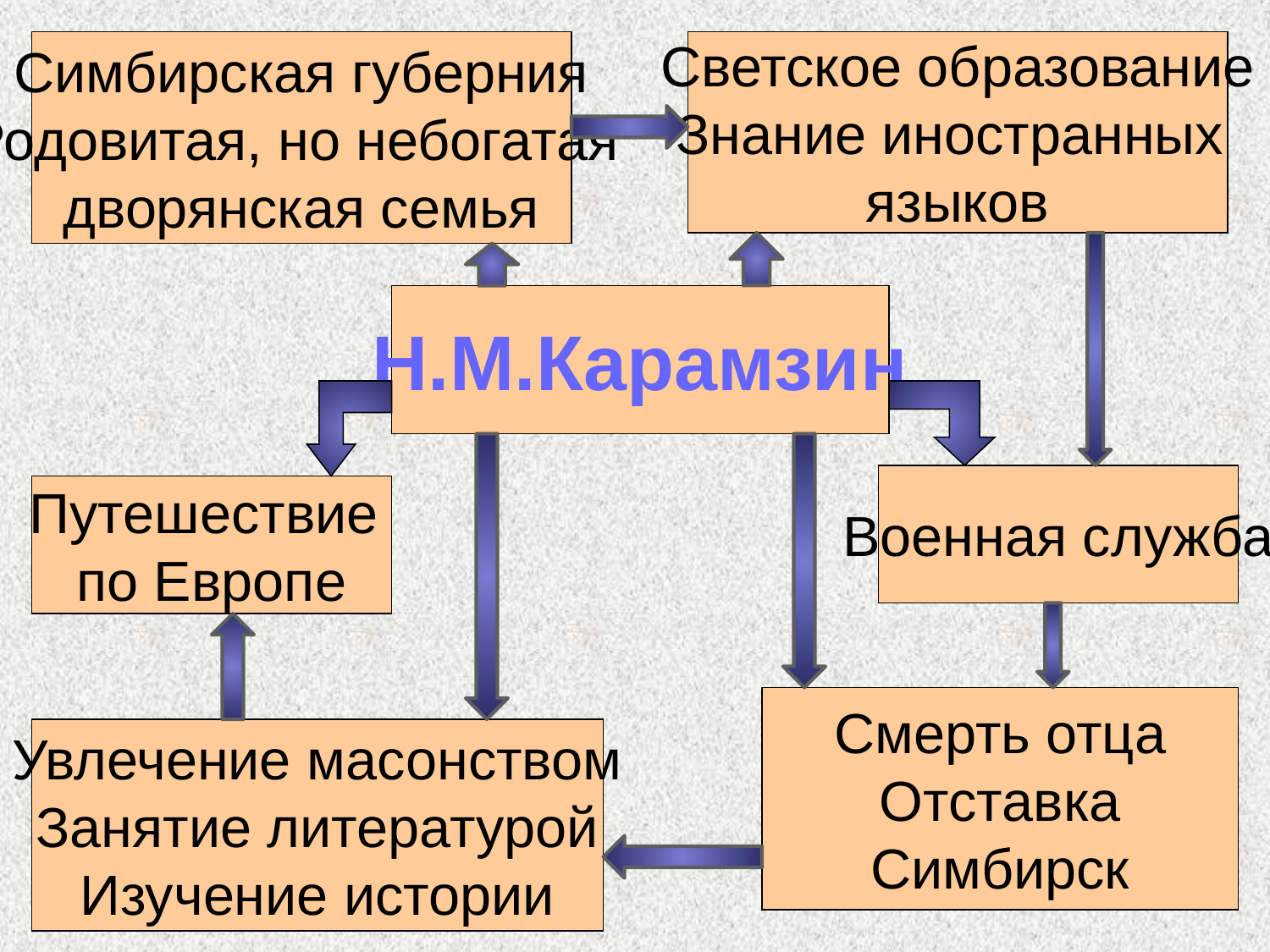

Симбирская губерния
Родовитая, но небогатая
дворянская семья
Светское образование
Знание иностранных
языков

Н.М.Карамзин

Военная служба
Путешествие
по Европе

Смерть отца
Отставка
Симбирск
Увлечение масонством
Занятие литературой
Изучение истории